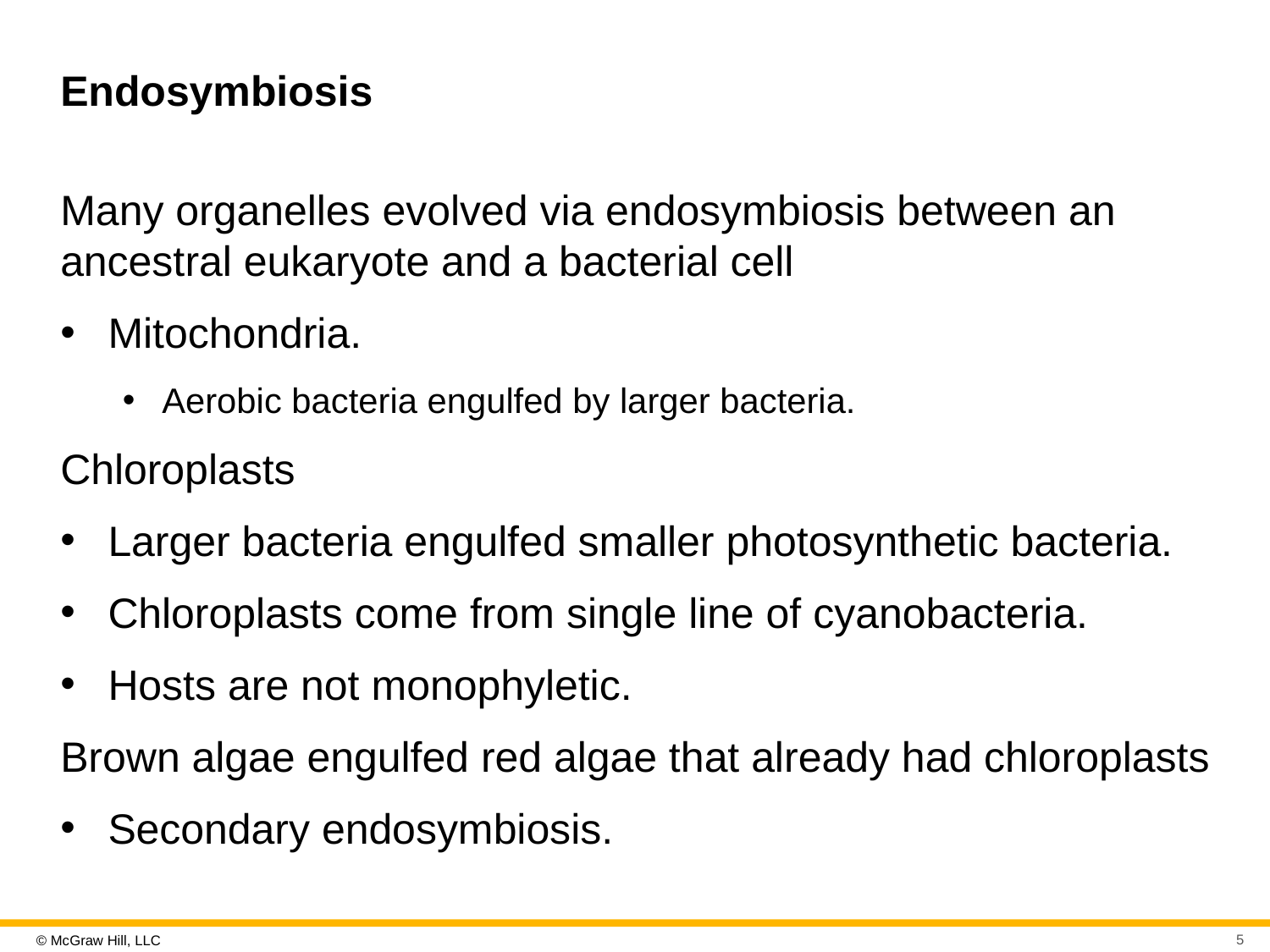

# Endosymbiosis
Many organelles evolved via endosymbiosis between an ancestral eukaryote and a bacterial cell
Mitochondria.
Aerobic bacteria engulfed by larger bacteria.
Chloroplasts
Larger bacteria engulfed smaller photosynthetic bacteria.
Chloroplasts come from single line of cyanobacteria.
Hosts are not monophyletic.
Brown algae engulfed red algae that already had chloroplasts
Secondary endosymbiosis.
5